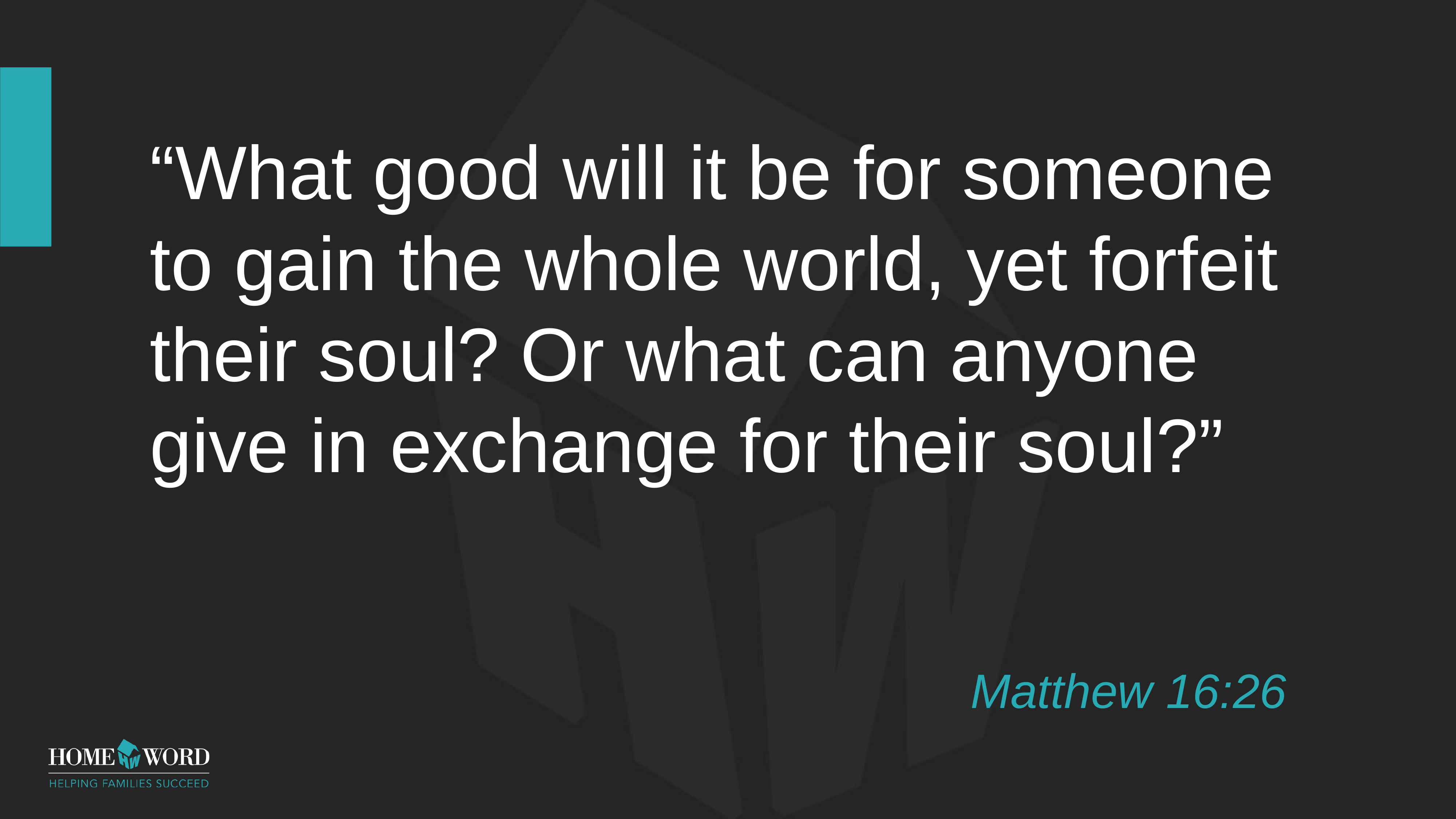

# “What good will it be for someone to gain the whole world, yet forfeit their soul? Or what can anyone give in exchange for their soul?”
Matthew 16:26